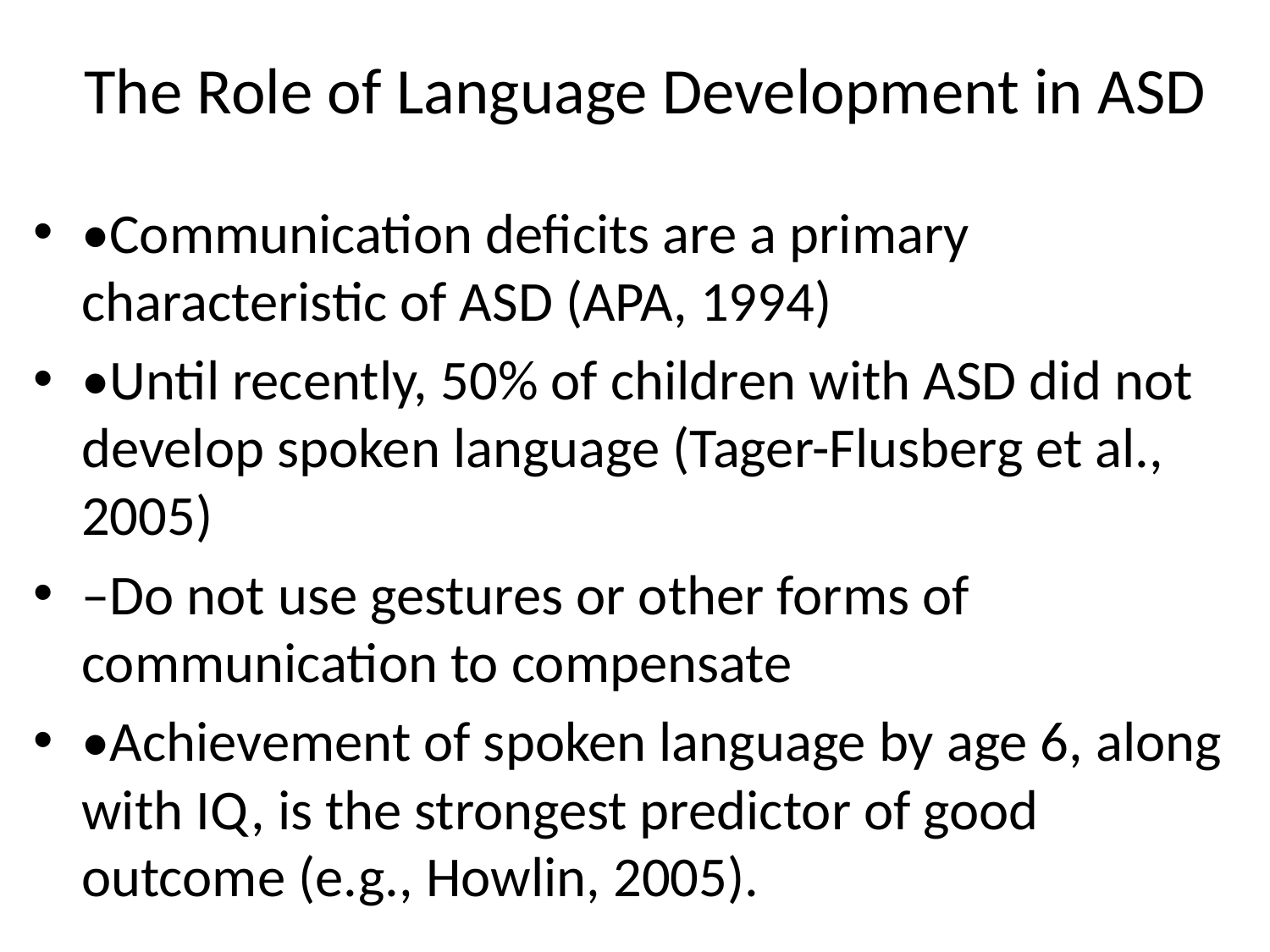

# The Role of Language Development in ASD
•Communication deficits are a primary characteristic of ASD (APA, 1994)
•Until recently, 50% of children with ASD did not develop spoken language (Tager-Flusberg et al., 2005)
–Do not use gestures or other forms of communication to compensate
•Achievement of spoken language by age 6, along with IQ, is the strongest predictor of good outcome (e.g., Howlin, 2005).